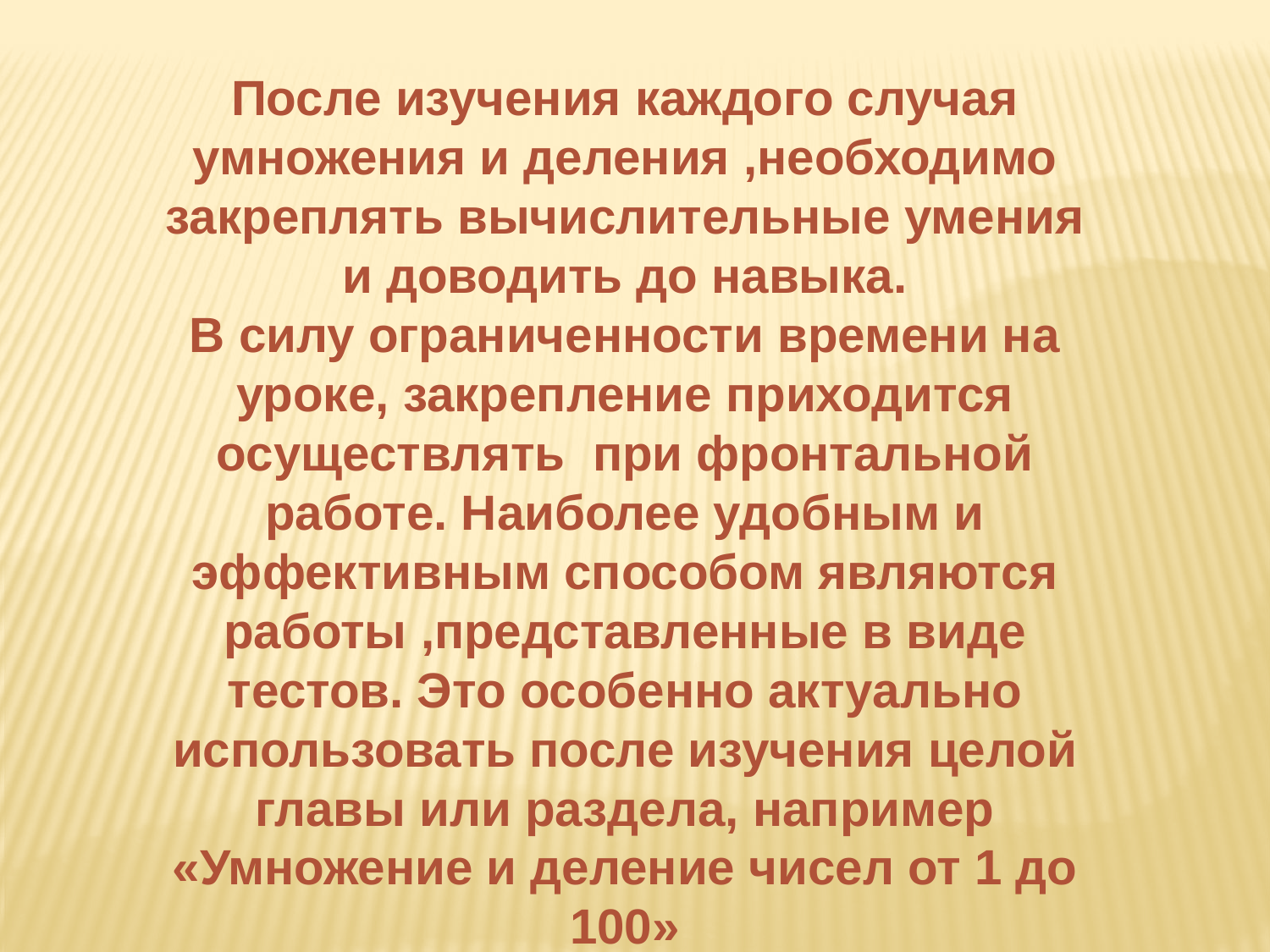

После изучения каждого случая умножения и деления ,необходимо закреплять вычислительные умения и доводить до навыка.
В силу ограниченности времени на уроке, закрепление приходится осуществлять  при фронтальной работе. Наиболее удобным и эффективным способом являются работы ,представленные в виде тестов. Это особенно актуально использовать после изучения целой главы или раздела, например «Умножение и деление чисел от 1 до 100»